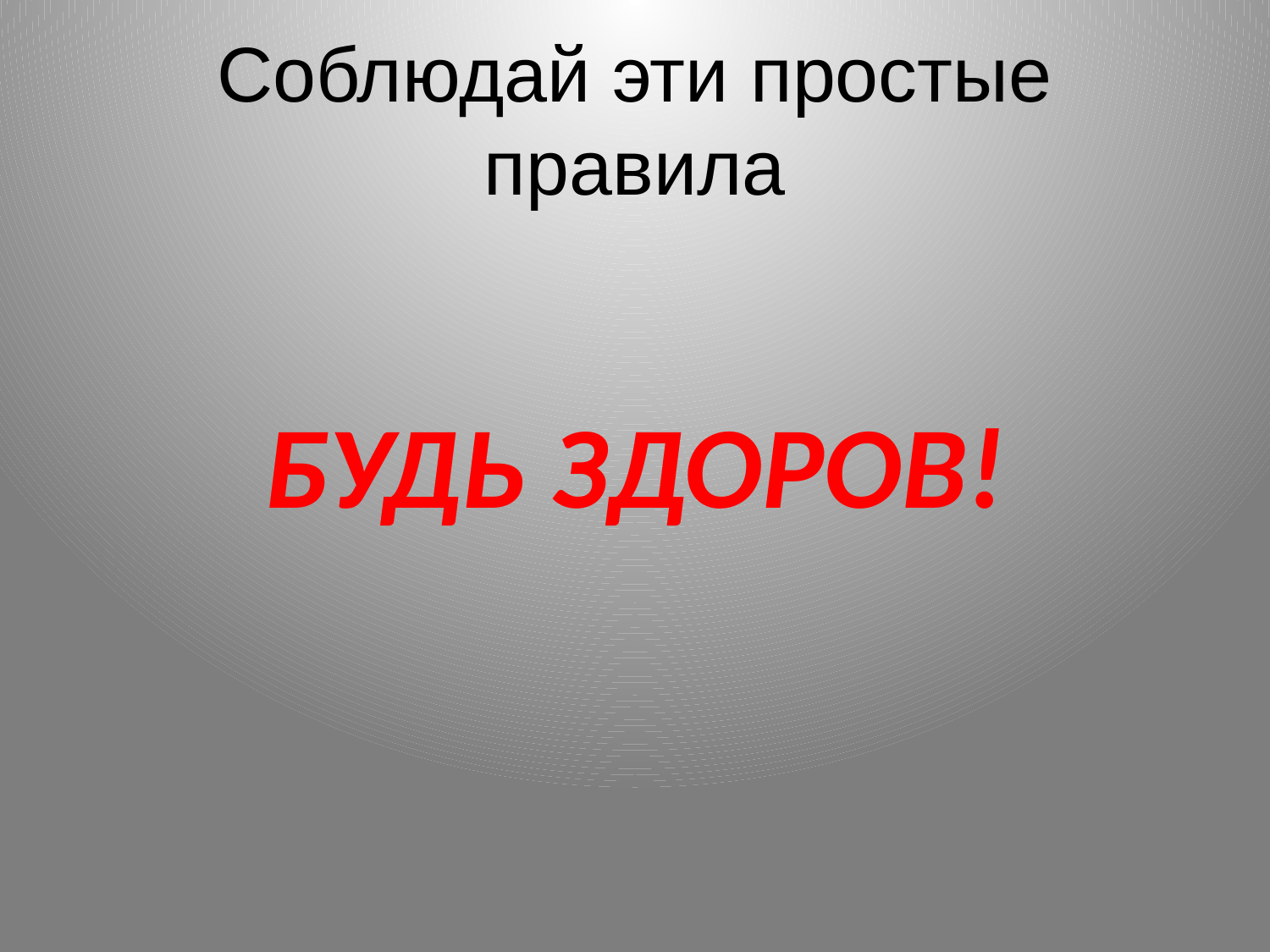

# Соблюдай эти простые правила

БУДЬ ЗДОРОВ!